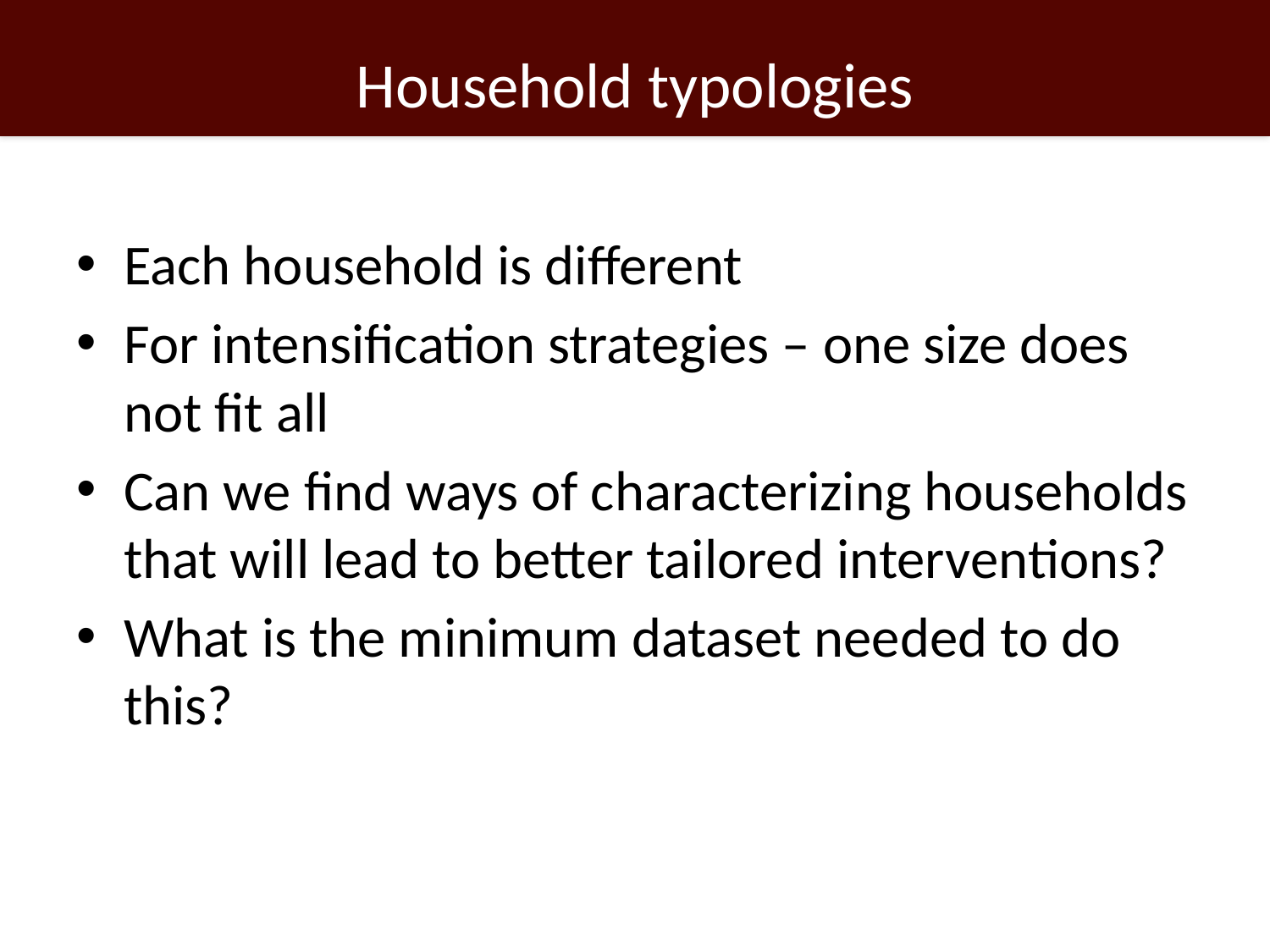

# Household typologies
Each household is different
For intensification strategies – one size does not fit all
Can we find ways of characterizing households that will lead to better tailored interventions?
What is the minimum dataset needed to do this?